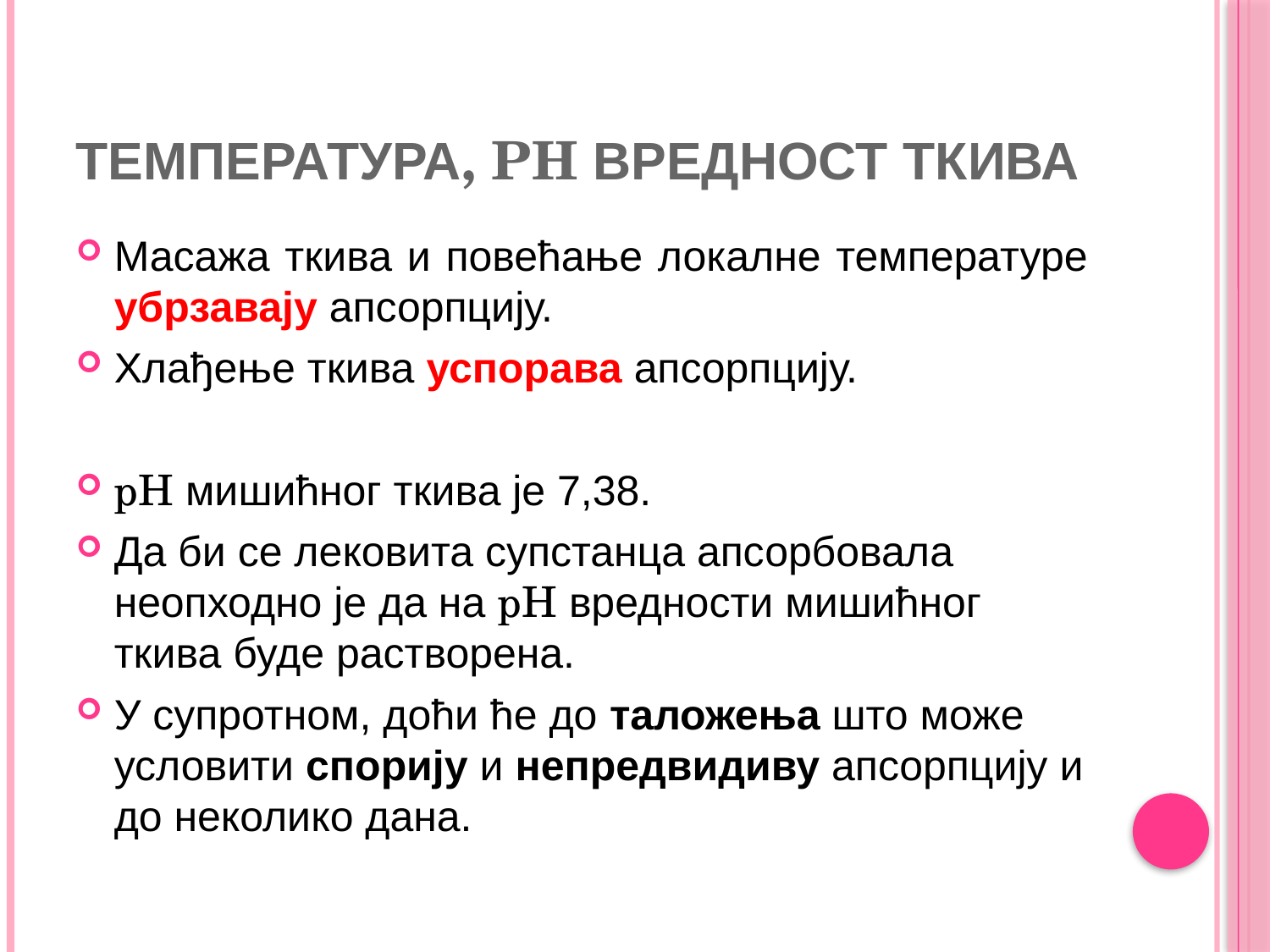

# Температура, pH вредност ткива
Масажа ткива и повећање локалне температуре убрзавају апсорпцију.
Хлађење ткива успорава апсорпцију.

pH мишићног ткива је 7,38.
Да би се лековита супстанца апсорбовала неопходно је да на pH вредности мишићног ткива буде растворена.
У супротном, доћи ће до таложења што може условити спорију и непредвидиву апсорпцију и до неколико дана.